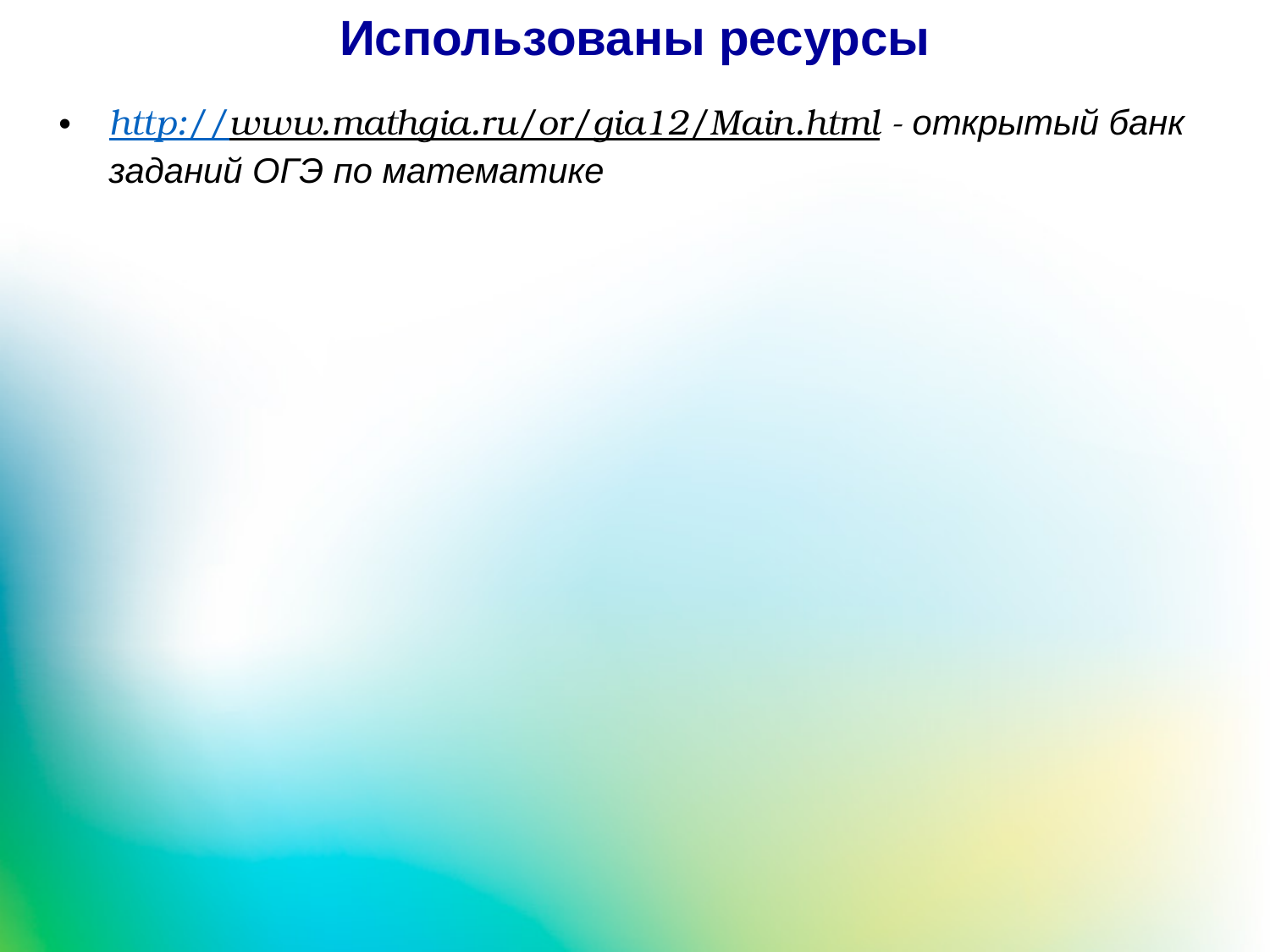

Использованы ресурсы
http://www.mathgia.ru/or/gia12/Main.html - открытый банк заданий ОГЭ по математике